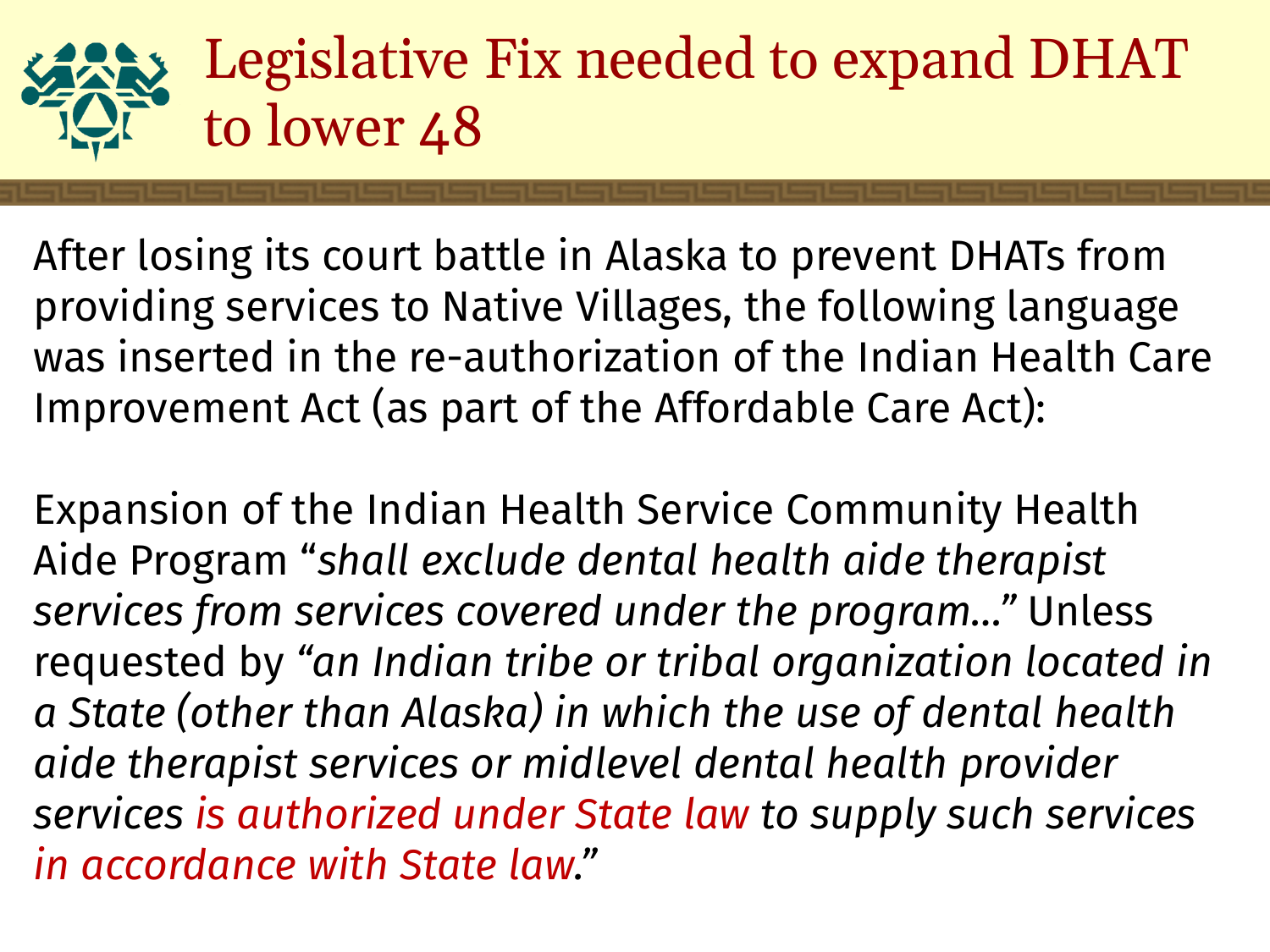

# Legislative Fix needed to expand DHAT to lower 48
After losing its court battle in Alaska to prevent DHATs from providing services to Native Villages, the following language was inserted in the re-authorization of the Indian Health Care Improvement Act (as part of the Affordable Care Act):

Expansion of the Indian Health Service Community Health Aide Program “shall exclude dental health aide therapist services from services covered under the program…” Unless requested by “an Indian tribe or tribal organization located in a State (other than Alaska) in which the use of dental health aide therapist services or midlevel dental health provider services is authorized under State law to supply such services in accordance with State law.”